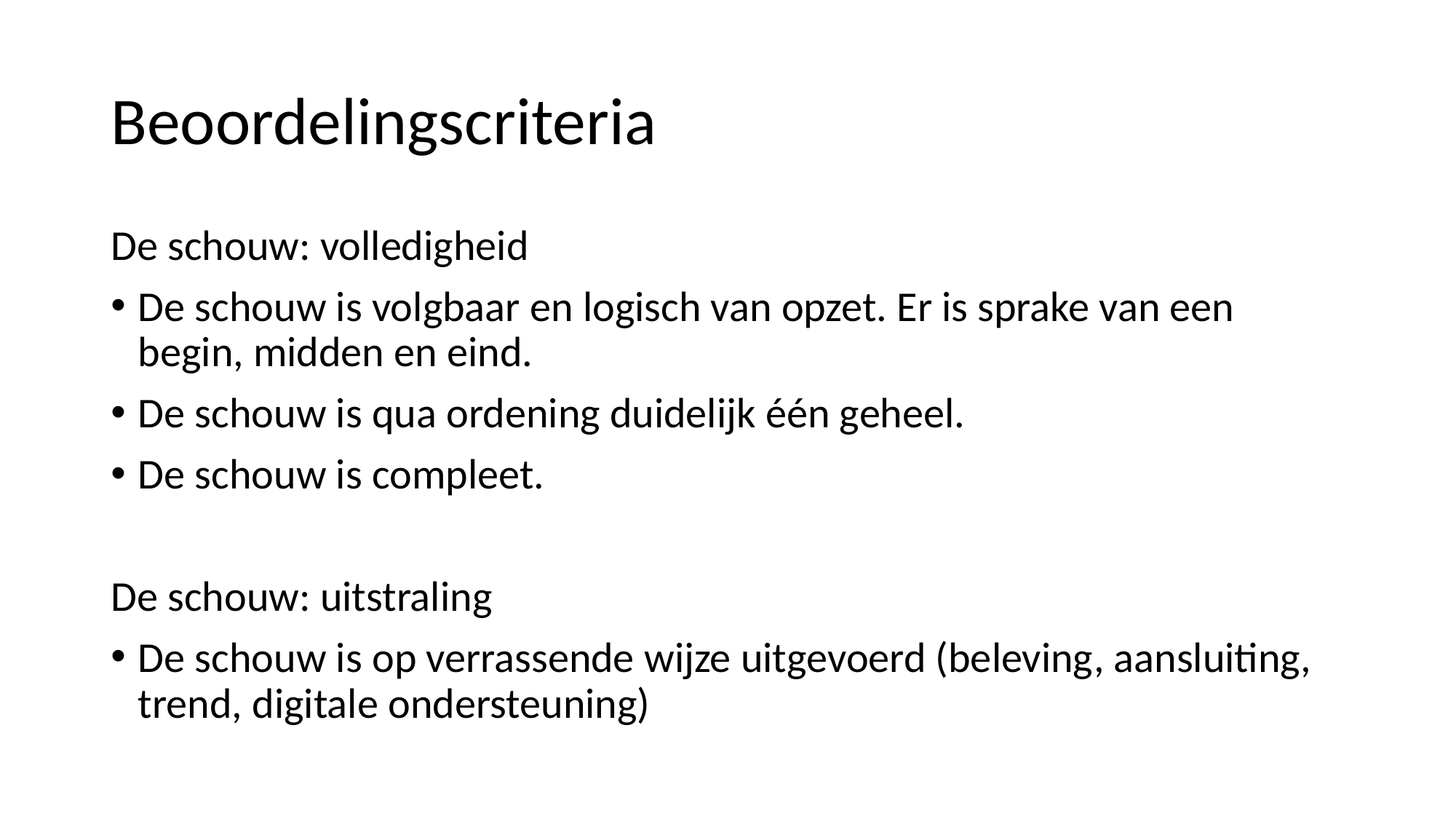

# Beoordelingscriteria
De schouw: volledigheid
De schouw is volgbaar en logisch van opzet. Er is sprake van een begin, midden en eind.
De schouw is qua ordening duidelijk één geheel.
De schouw is compleet.

De schouw: uitstraling
De schouw is op verrassende wijze uitgevoerd (beleving, aansluiting, trend, digitale ondersteuning)